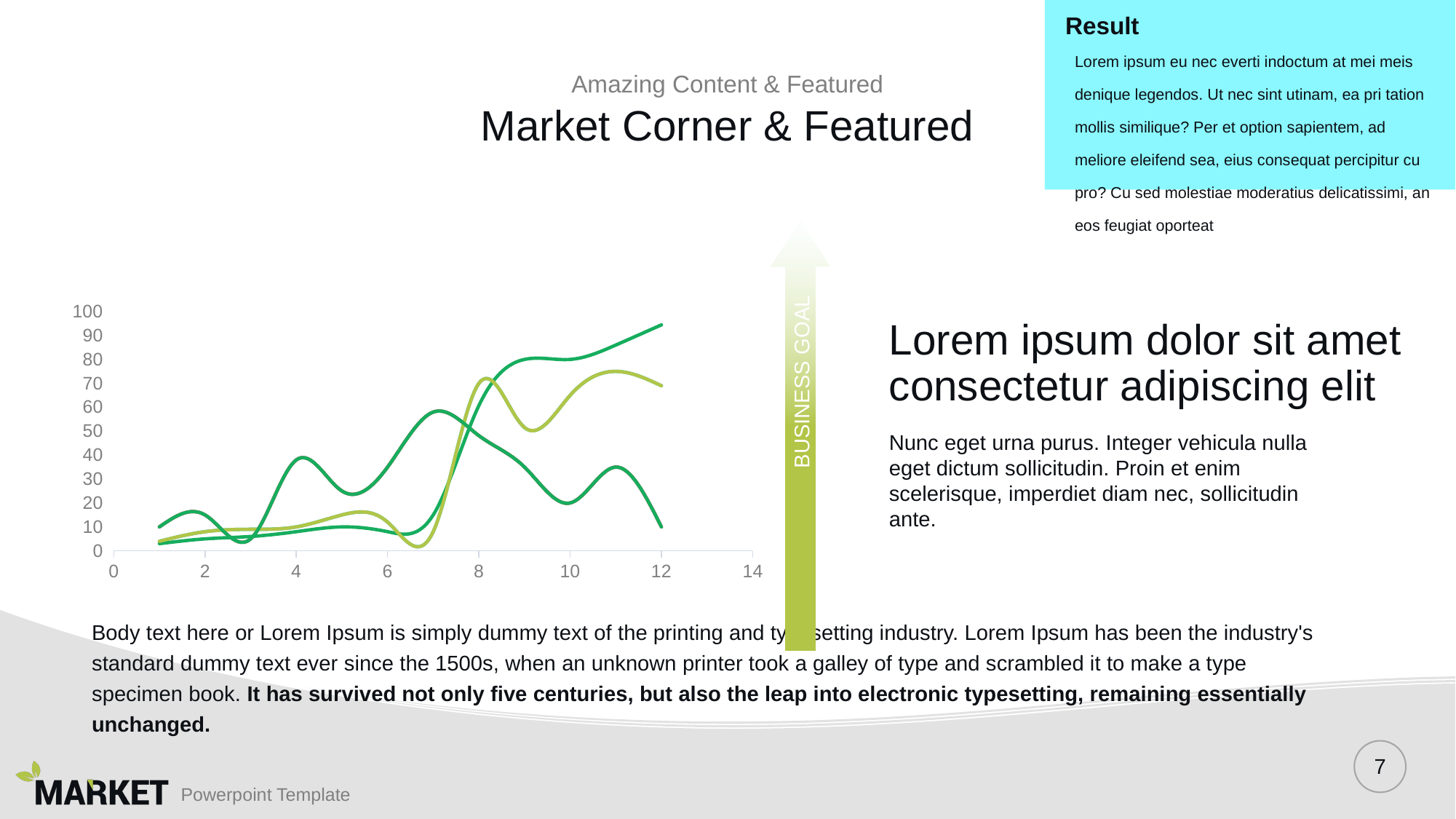

Result
Lorem ipsum eu nec everti indoctum at mei meis denique legendos. Ut nec sint utinam, ea pri tation mollis similique? Per et option sapientem, ad meliore eleifend sea, eius consequat percipitur cu pro? Cu sed molestiae moderatius delicatissimi, an eos feugiat oporteat
Amazing Content & Featured
# Market Corner & Featured
BUSINESS GOAL

### Chart

| Category | Series 1 | Series 2 | Series 3 | Series 4 | Series 5 |
|---|---|---|---|---|---|
Lorem ipsum dolor sit amet consectetur adipiscing elit
Nunc eget urna purus. Integer vehicula nulla eget dictum sollicitudin. Proin et enim scelerisque, imperdiet diam nec, sollicitudin ante.
Body text here or Lorem Ipsum is simply dummy text of the printing and typesetting industry. Lorem Ipsum has been the industry's standard dummy text ever since the 1500s, when an unknown printer took a galley of type and scrambled it to make a type specimen book. It has survived not only five centuries, but also the leap into electronic typesetting, remaining essentially unchanged.